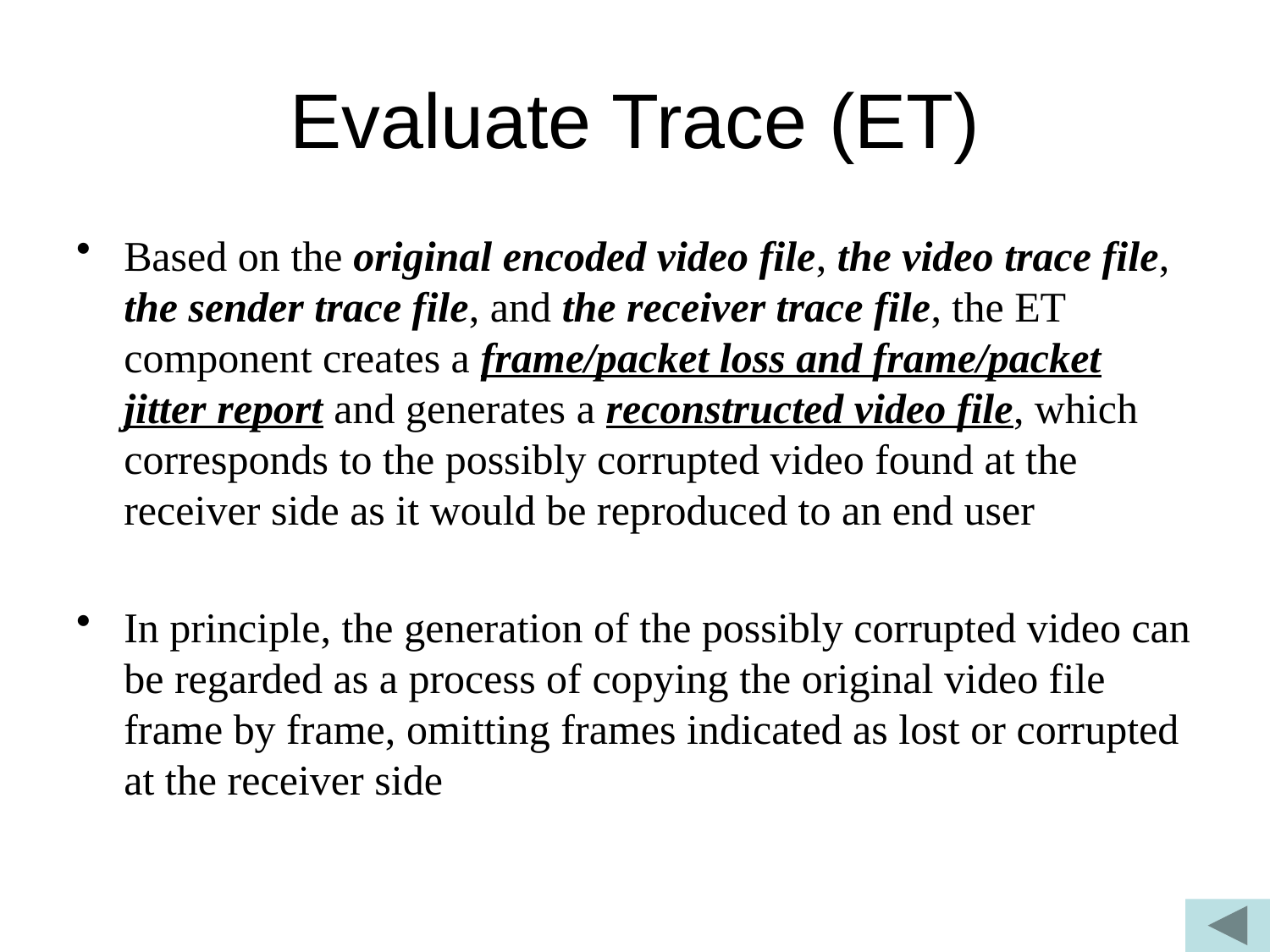

# Evaluate Trace (ET)
Based on the original encoded video file, the video trace file, the sender trace file, and the receiver trace file, the ET component creates a frame/packet loss and frame/packet jitter report and generates a reconstructed video file, which corresponds to the possibly corrupted video found at the receiver side as it would be reproduced to an end user

In principle, the generation of the possibly corrupted video can be regarded as a process of copying the original video file frame by frame, omitting frames indicated as lost or corrupted at the receiver side